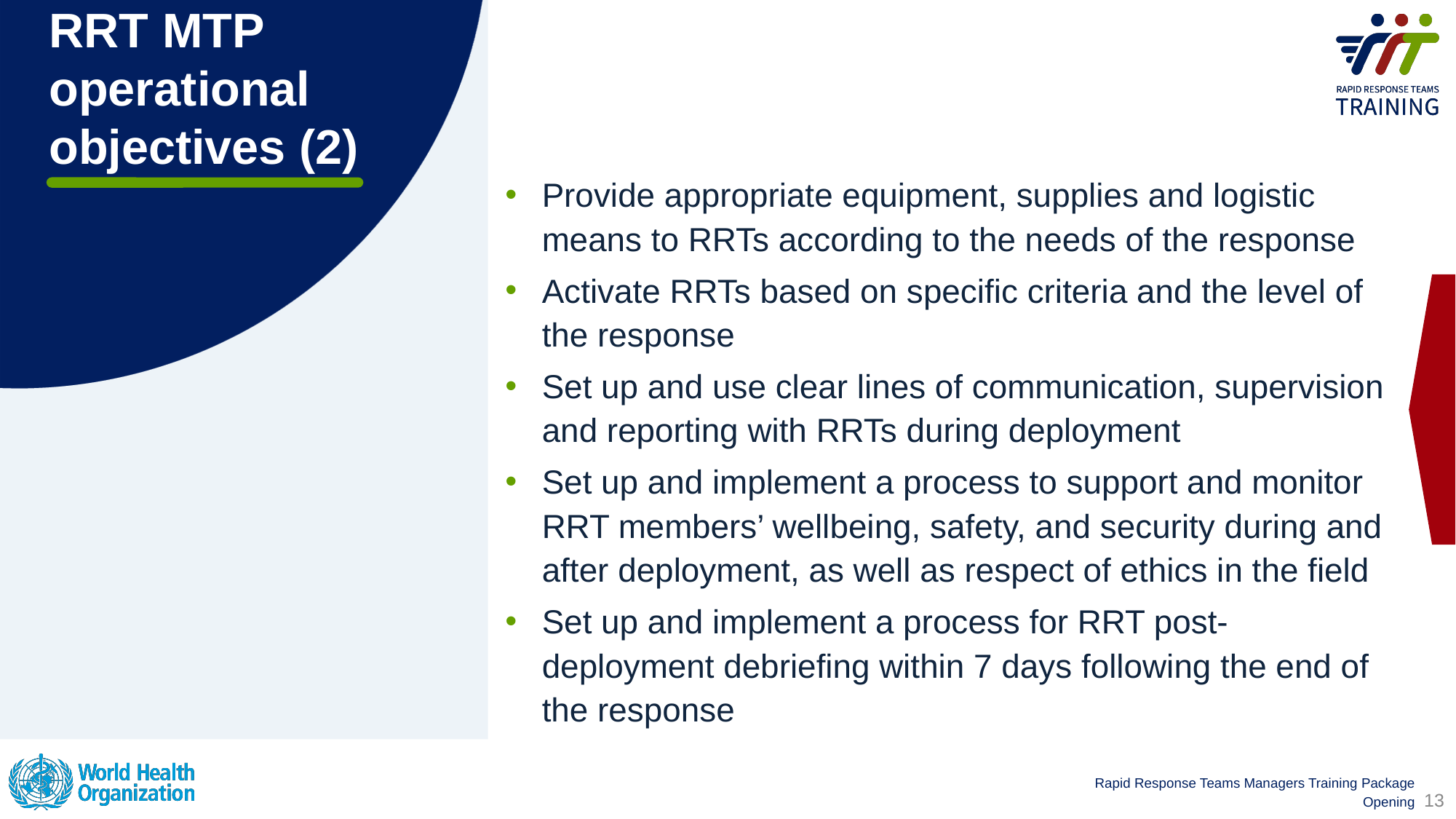

RRT MTP operational objectives (2)
Provide appropriate equipment, supplies and logistic means to RRTs according to the needs of the response
Activate RRTs based on specific criteria and the level of the response
Set up and use clear lines of communication, supervision and reporting with RRTs during deployment
Set up and implement a process to support and monitor RRT members’ wellbeing, safety, and security during and after deployment, as well as respect of ethics in the field
Set up and implement a process for RRT post-deployment debriefing within 7 days following the end of the response
13